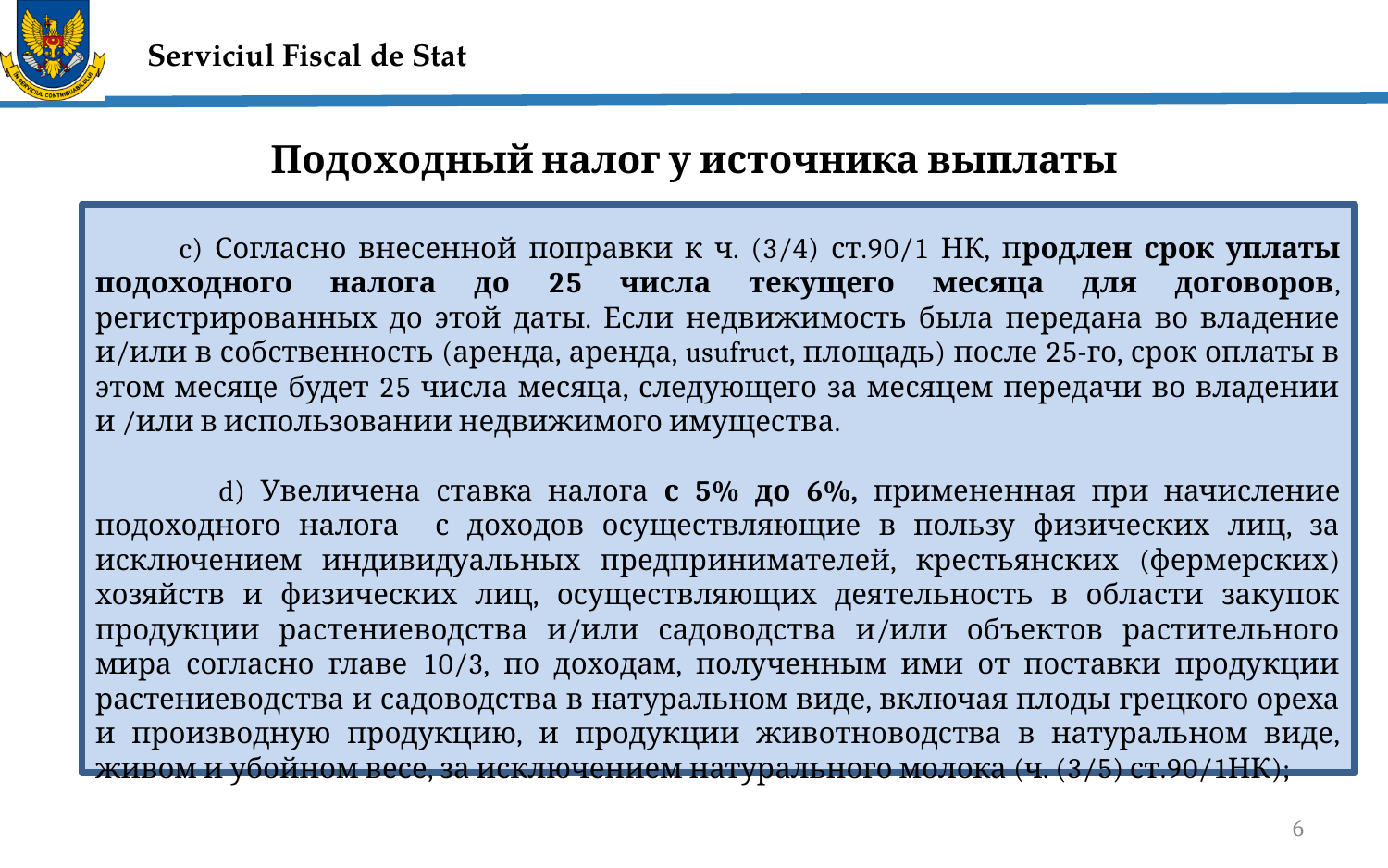

Подоходный налог у источника выплаты

       c) Согласно внесенной поправки к ч. (3/4) ст.90/1 НК, продлен срок уплаты подоходного налога до 25 числа текущего месяца для договоров, регистрированных до этой даты. Если недвижимость была передана во владение и/или в собственность (аренда, аренда, usufruct, площадь) после 25-го, срок оплаты в этом месяце будет 25 числа месяца, следующего за месяцем передачи во владении и /или в использовании недвижимого имущества.

        d) Увеличена ставка налога с 5% до 6%, примененная при начисление подоходного налога  с доходов осуществляющие в пользу физических лиц, за исключением индивидуальных предпринимателей, крестьянских (фермерских) хозяйств и физических лиц, осуществляющих деятельность в области закупок продукции растениеводства и/или садоводства и/или объектов растительного мира согласно главе 10/3, по доходам, полученным ими от поставки продукции растениеводства и садоводства в натуральном виде, включая плоды грецкого ореха и производную продукцию, и продукции животноводства в натуральном виде, живом и убойном весе, за исключением натурального молока (ч. (3/5) ст.90/1НК);
6